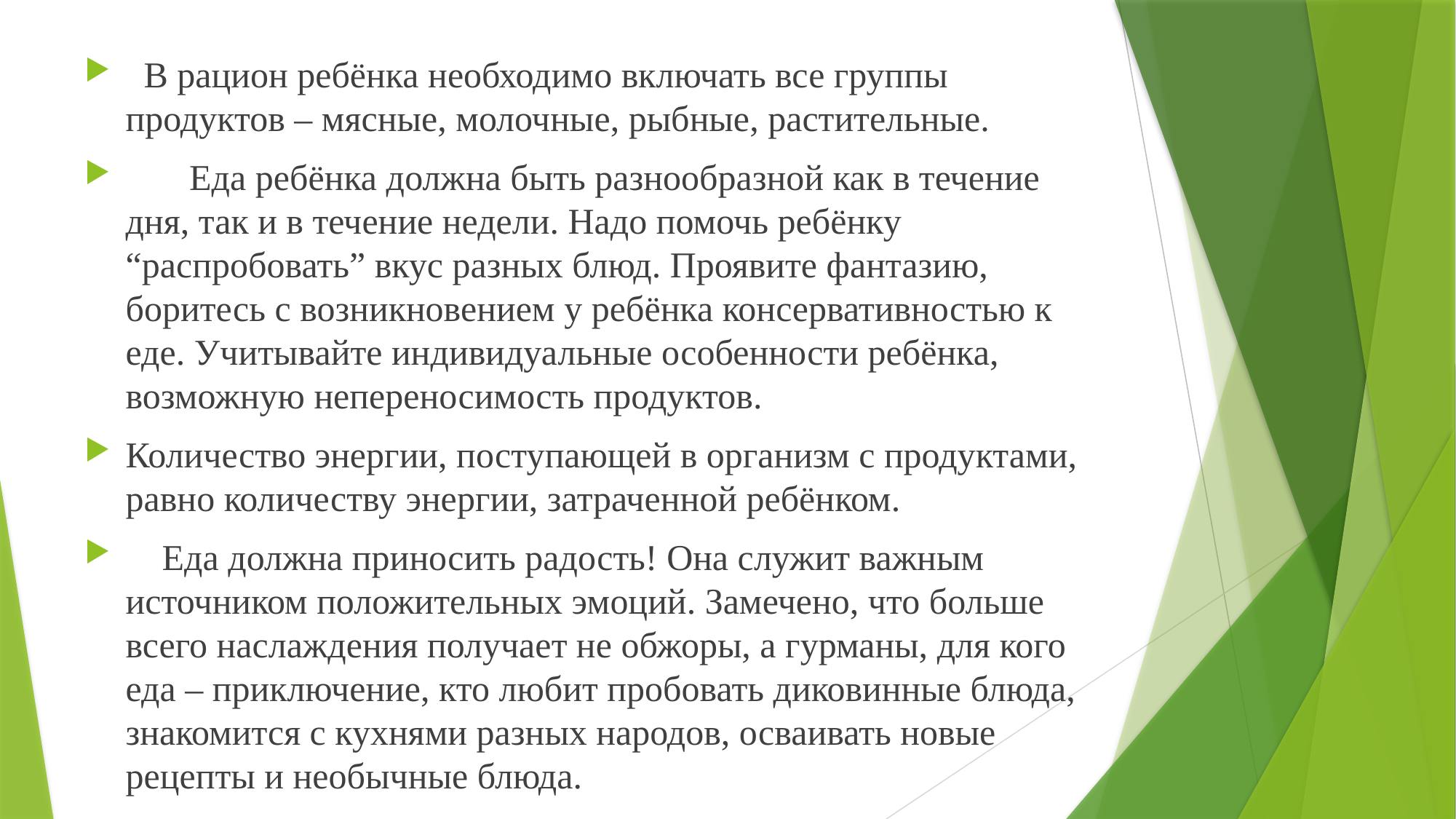

В рацион ребёнка необходимо включать все группы продуктов – мясные, молочные, рыбные, растительные.
       Еда ребёнка должна быть разнообразной как в течение дня, так и в течение недели. Надо помочь ребёнку “распробовать” вкус разных блюд. Проявите фантазию, боритесь с возникновением у ребёнка консервативностью к еде. Учитывайте индивидуальные особенности ребёнка, возможную непереносимость продуктов.
Количество энергии, поступающей в организм с продуктами, равно количеству энергии, затраченной ребёнком.
    Еда должна приносить радость! Она служит важным источником положительных эмоций. Замечено, что больше всего наслаждения получает не обжоры, а гурманы, для кого еда – приключение, кто любит пробовать диковинные блюда, знакомится с кухнями разных народов, осваивать новые рецепты и необычные блюда.